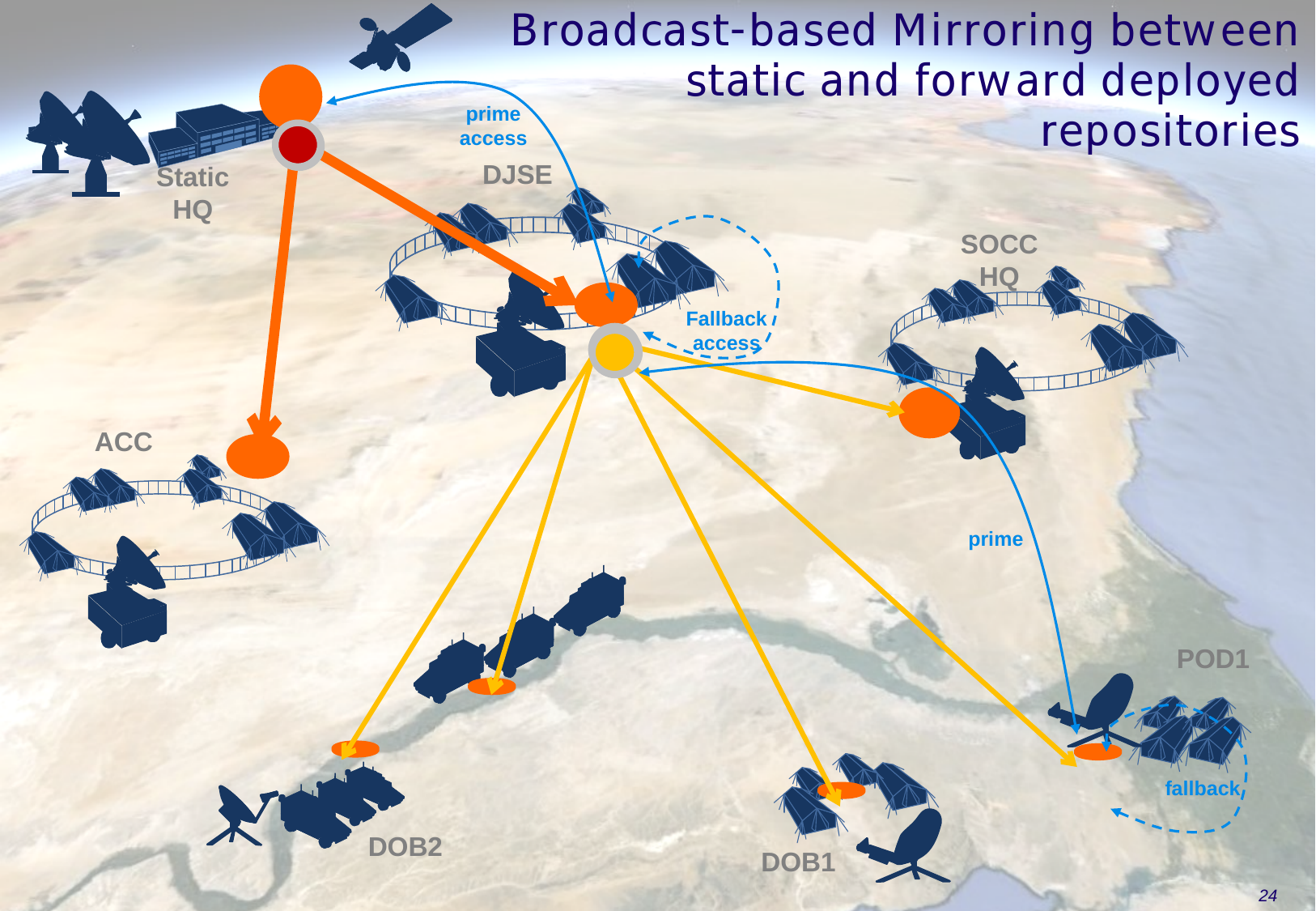

Broadcast-based Mirroring between static and forward deployed repositories

prime
access

Fallback
access

prime

fallback
24